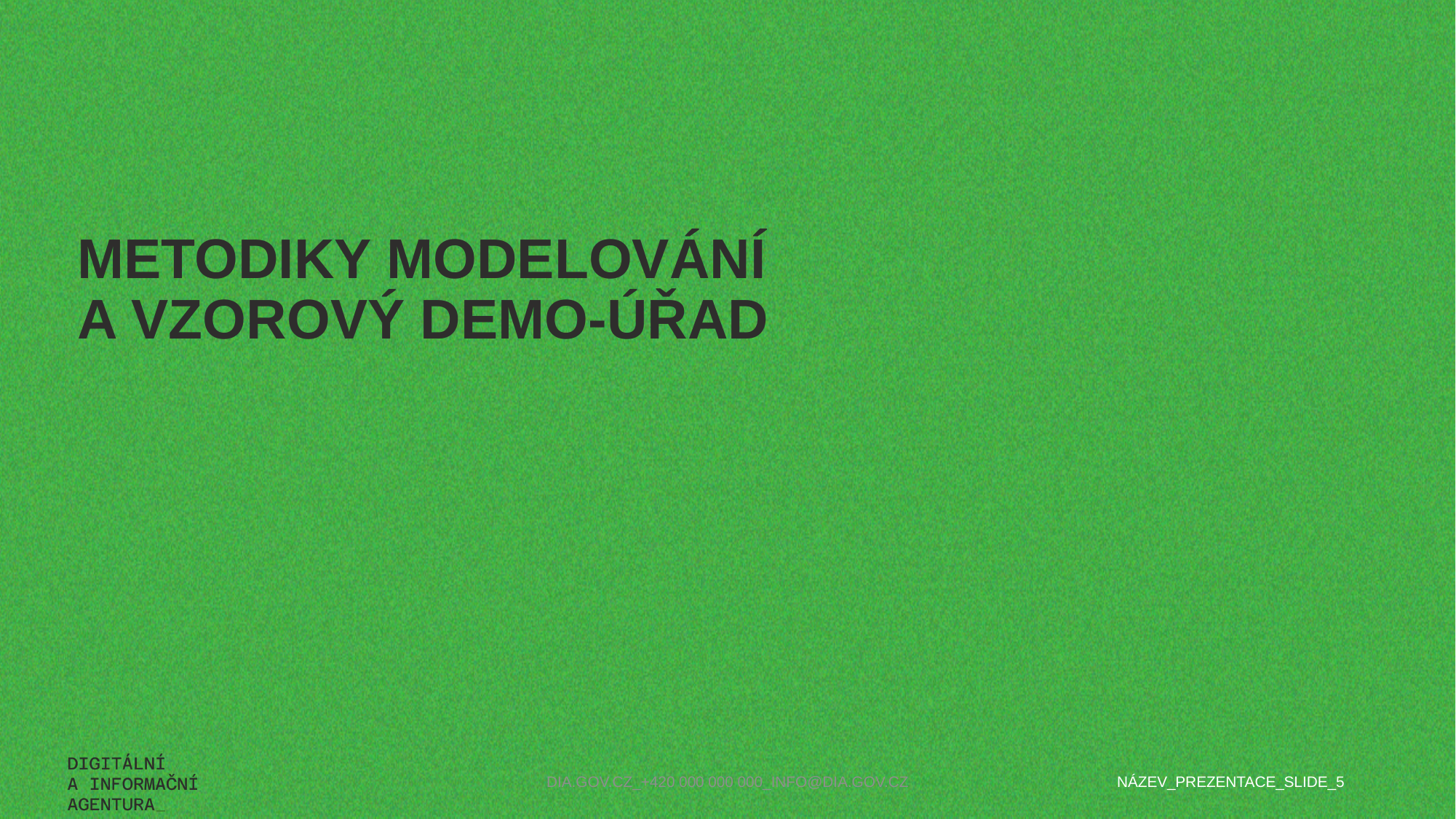

# Metodiky modelování a vzorový Demo-úřad
DIA.GOV.CZ_+420 000 000 000_INFO@DIA.GOV.CZ
NÁZEV_PREZENTACE_SLIDE_5